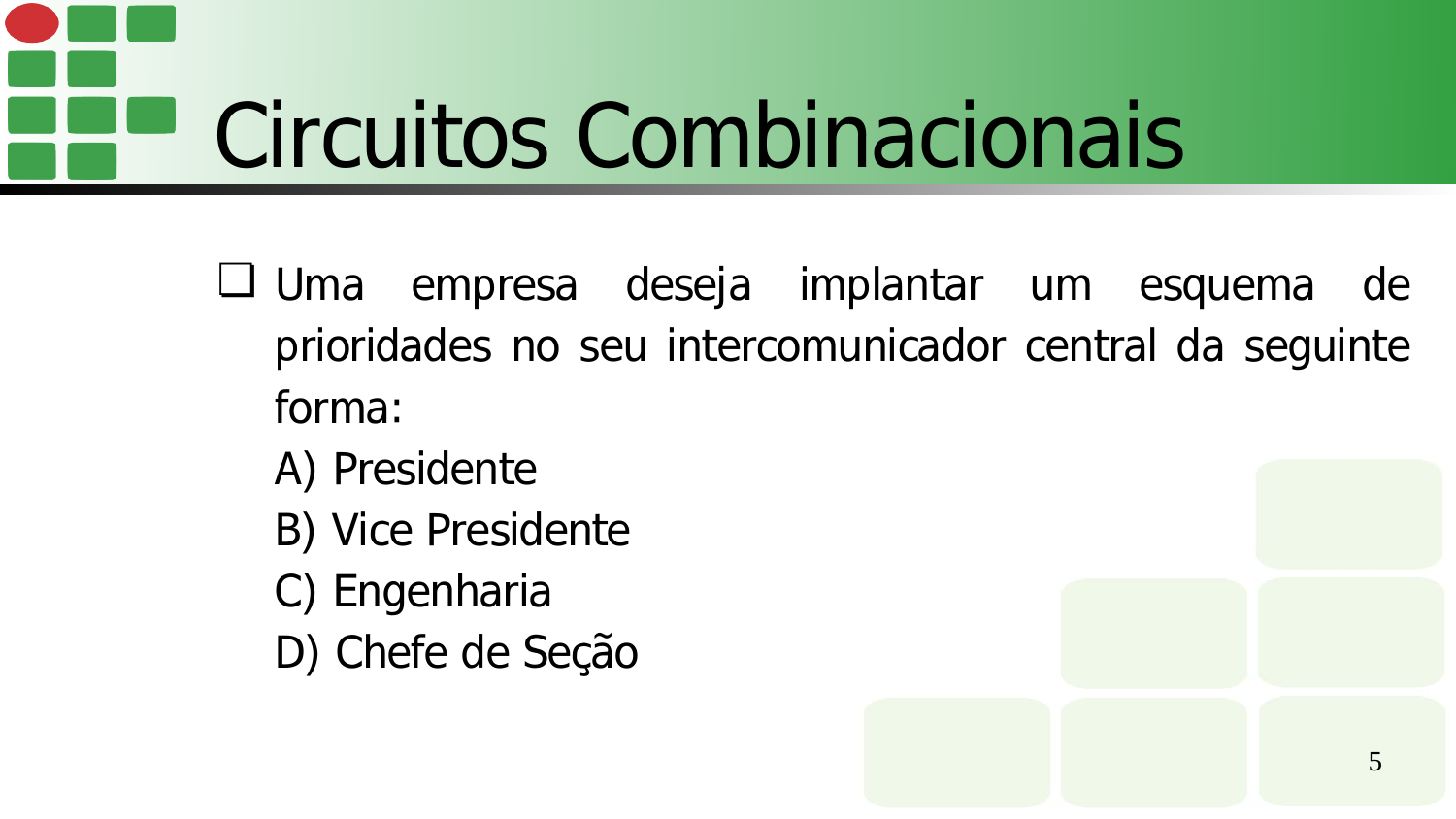

Circuitos Combinacionais
Uma empresa deseja implantar um esquema de prioridades no seu intercomunicador central da seguinte forma:
A) Presidente
B) Vice Presidente
C) Engenharia
D) Chefe de Seção
5